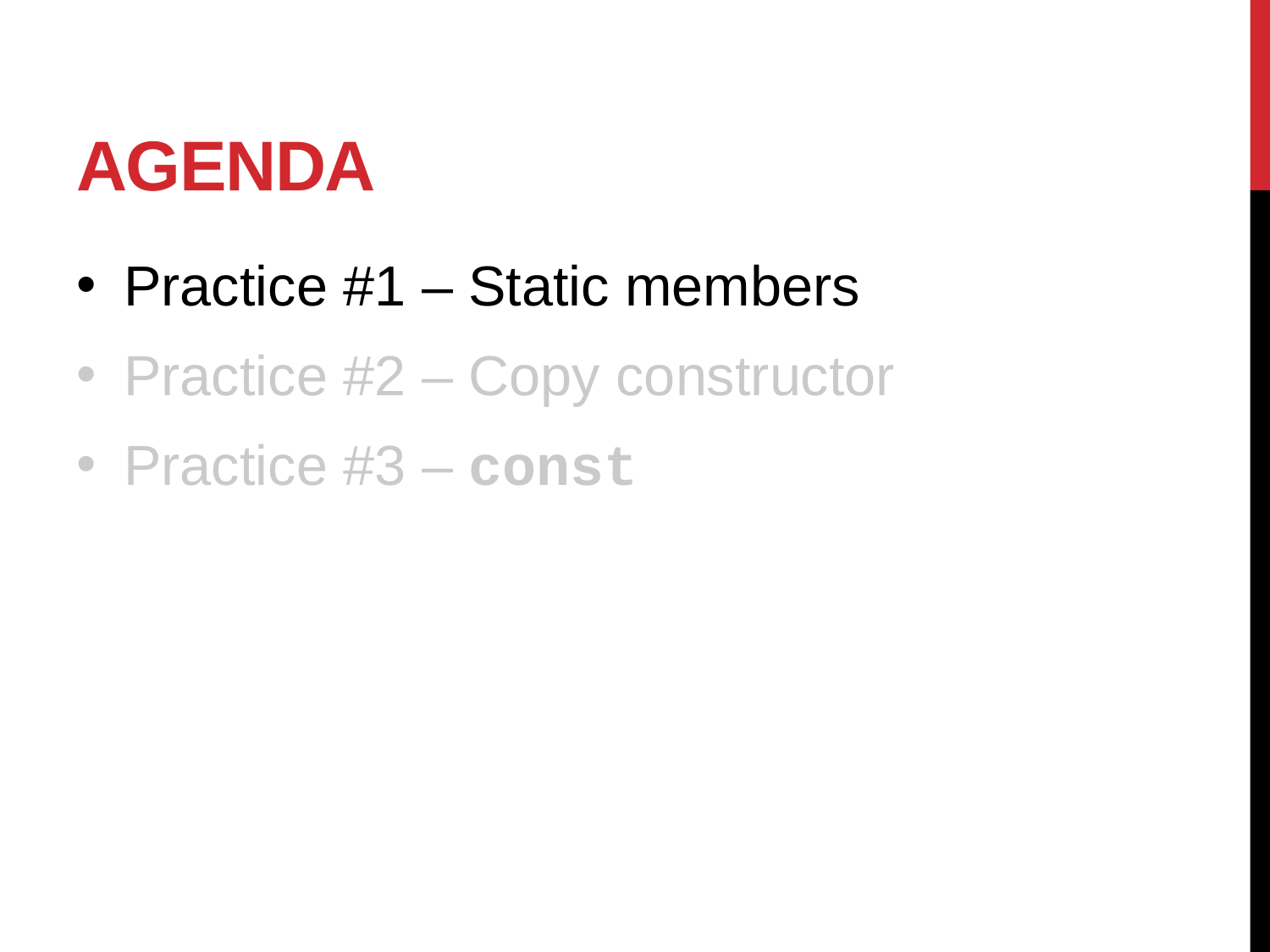

# Agenda
Practice #1 – Static members
Practice #2 – Copy constructor
Practice #3 – const